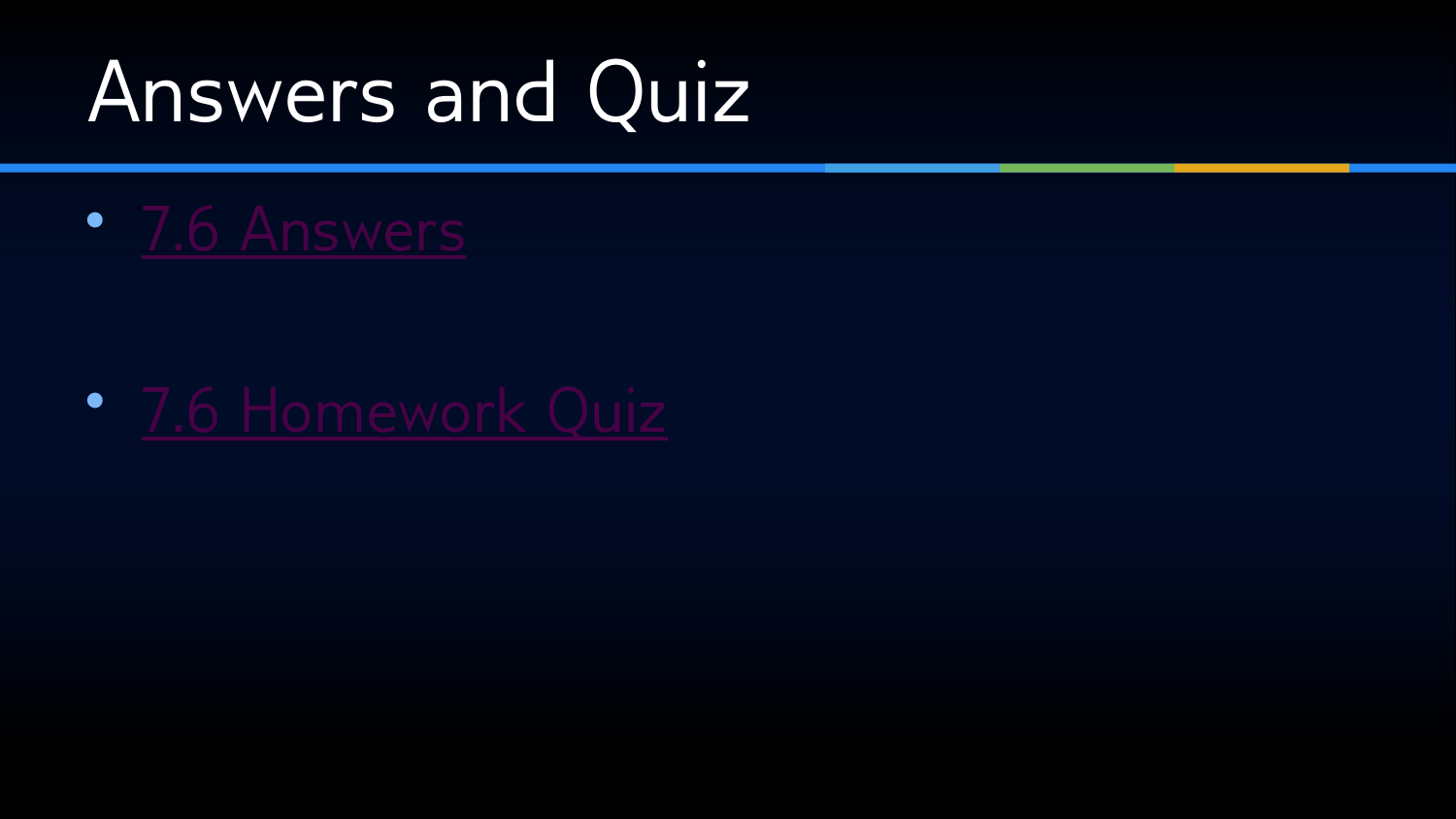

# Answers and Quiz
7.6 Answers

7.6 Homework Quiz